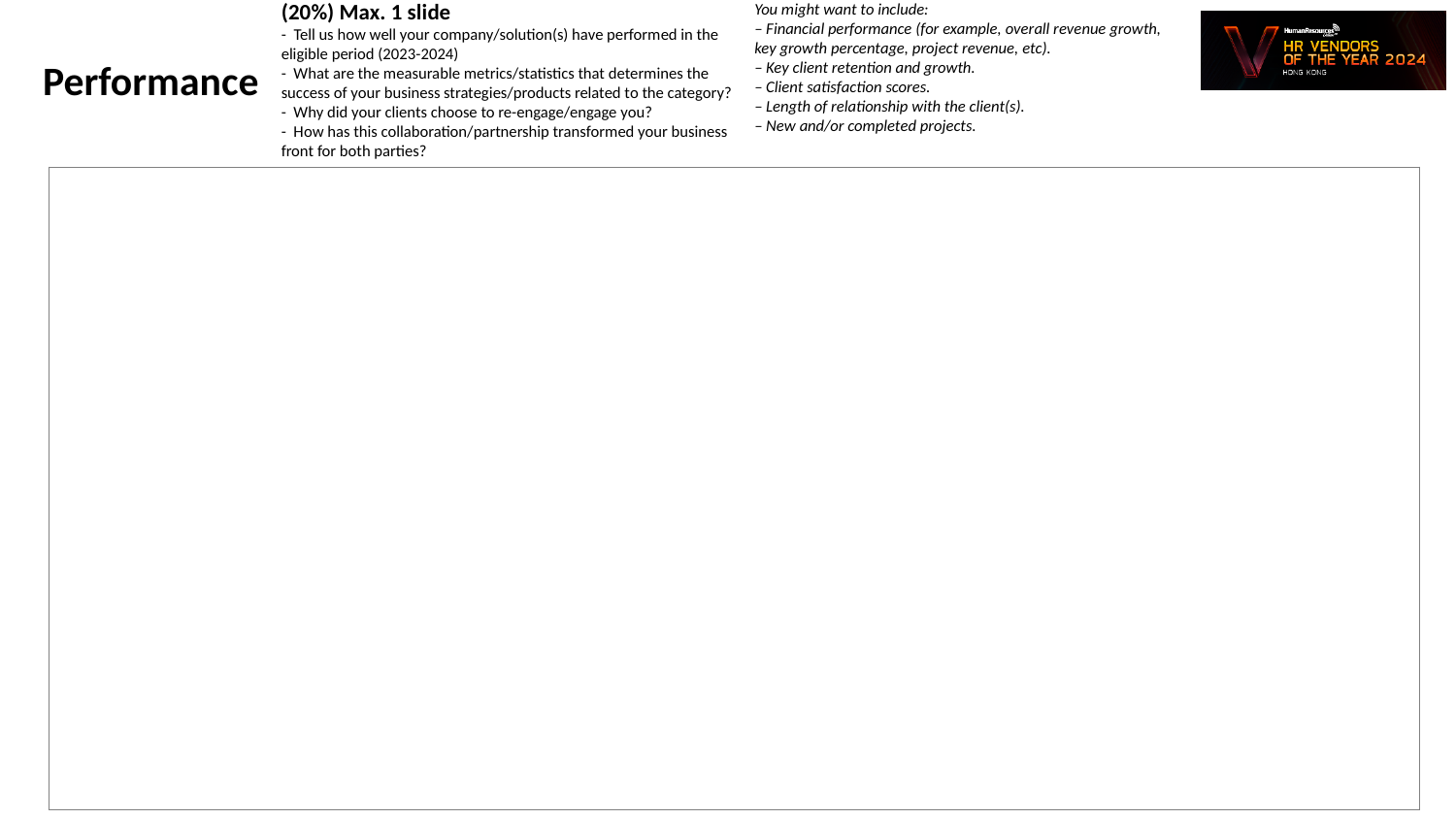

You might want to include:
– Financial performance (for example, overall revenue growth, key growth percentage, project revenue, etc).
– Key client retention and growth.
– Client satisfaction scores.
– Length of relationship with the client(s).
– New and/or completed projects.
(20%) Max. 1 slide
-  Tell us how well your company/solution(s) have performed in the eligible period (2023-2024)
-  What are the measurable metrics/statistics that determines the success of your business strategies/products related to the category?
-  Why did your clients choose to re-engage/engage you?
-  How has this collaboration/partnership transformed your business front for both parties?

Performance
|  |
| --- |